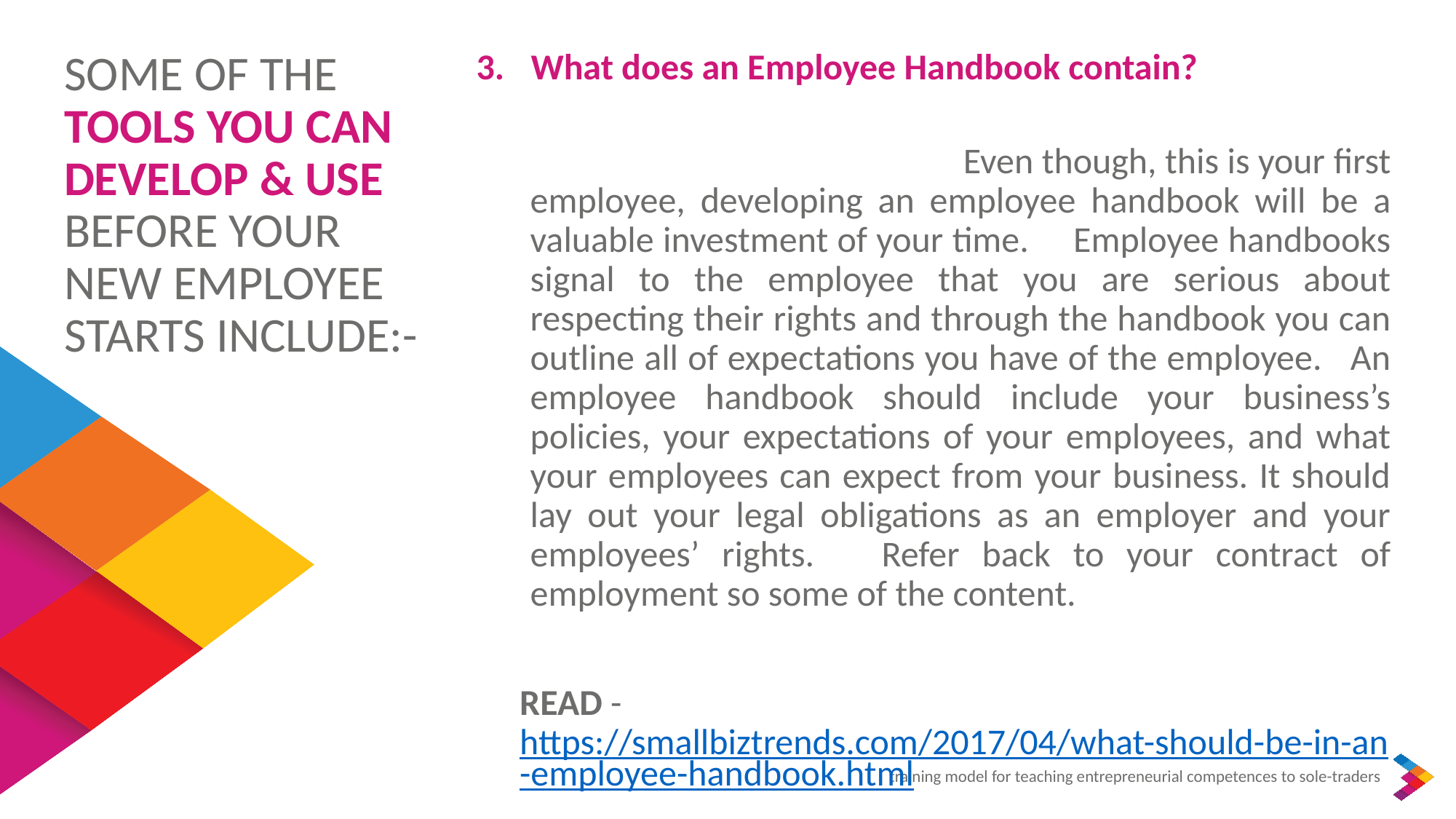

SOME OF THE TOOLS YOU CAN DEVELOP & USE BEFORE YOUR NEW EMPLOYEE STARTS INCLUDE:-
What does an Employee Handbook contain?
                                                                                                                                                             Even though, this is your first employee, developing an employee handbook will be a valuable investment of your time.     Employee handbooks signal to the employee that you are serious about respecting their rights and through the handbook you can outline all of expectations you have of the employee.   An employee handbook should include your business’s policies, your expectations of your employees, and what your employees can expect from your business. It should lay out your legal obligations as an employer and your employees’ rights.   Refer back to your contract of employment so some of the content.

READ - https://smallbiztrends.com/2017/04/what-should-be-in-an-employee-handbook.html